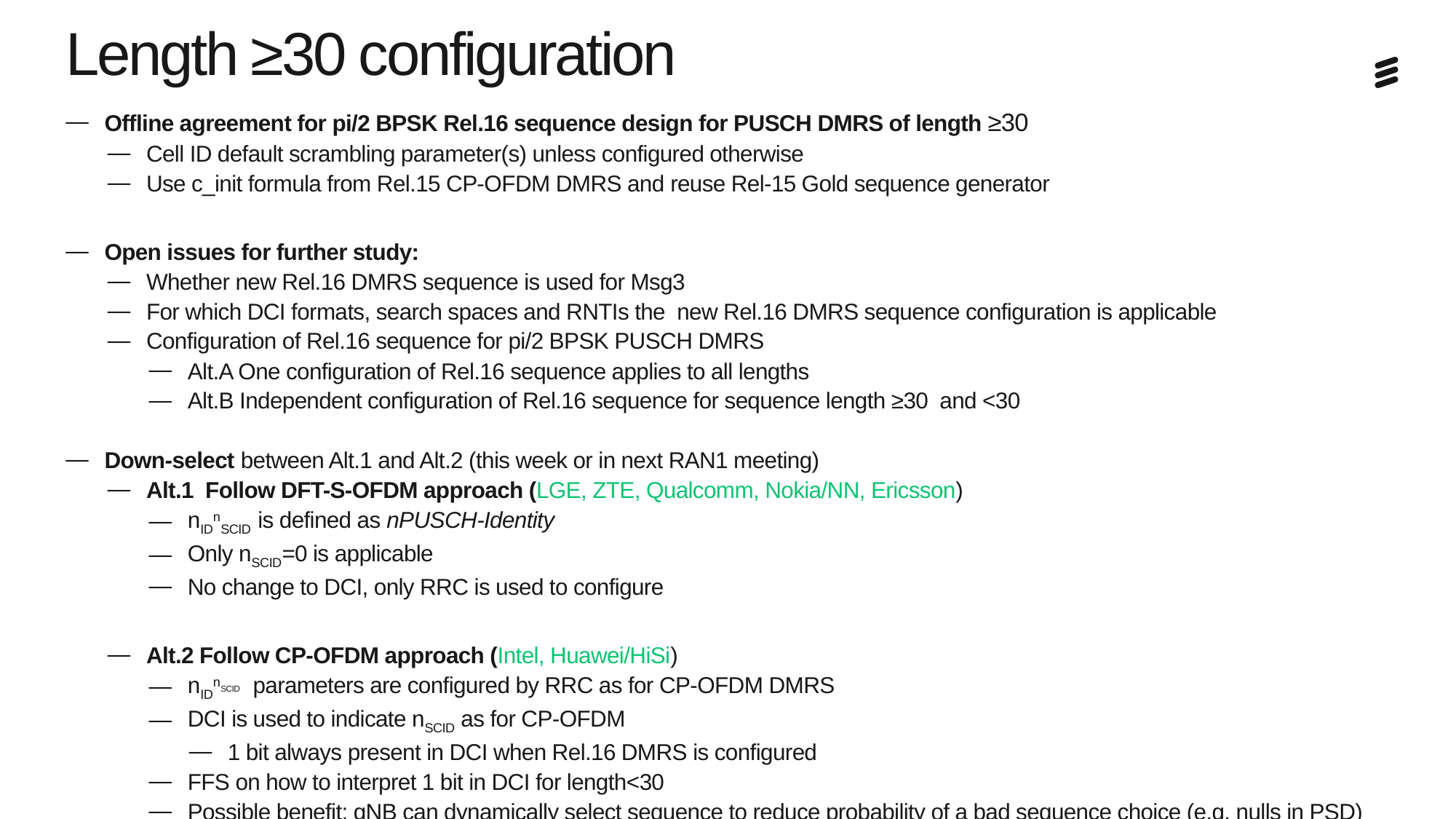

# Length ≥30 configuration
Offline agreement for pi/2 BPSK Rel.16 sequence design for PUSCH DMRS of length ≥30
Cell ID default scrambling parameter(s) unless configured otherwise
Use c_init formula from Rel.15 CP-OFDM DMRS and reuse Rel-15 Gold sequence generator

Open issues for further study:
Whether new Rel.16 DMRS sequence is used for Msg3
For which DCI formats, search spaces and RNTIs the  new Rel.16 DMRS sequence configuration is applicable
Configuration of Rel.16 sequence for pi/2 BPSK PUSCH DMRS
Alt.A One configuration of Rel.16 sequence applies to all lengths
Alt.B Independent configuration of Rel.16 sequence for sequence length ≥30  and <30

Down-select between Alt.1 and Alt.2 (this week or in next RAN1 meeting)
Alt.1  Follow DFT-S-OFDM approach (LGE, ZTE, Qualcomm, Nokia/NN, Ericsson)
nIDnSCID  is defined as nPUSCH-Identity
Only nSCID=0 is applicable
No change to DCI, only RRC is used to configure

Alt.2 Follow CP-OFDM approach (Intel, Huawei/HiSi)
nIDnSCID   parameters are configured by RRC as for CP-OFDM DMRS
DCI is used to indicate nSCID as for CP-OFDM
1 bit always present in DCI when Rel.16 DMRS is configured
FFS on how to interpret 1 bit in DCI for length<30
Possible benefit: gNB can dynamically select sequence to reduce probability of a bad sequence choice (e.g. nulls in PSD)